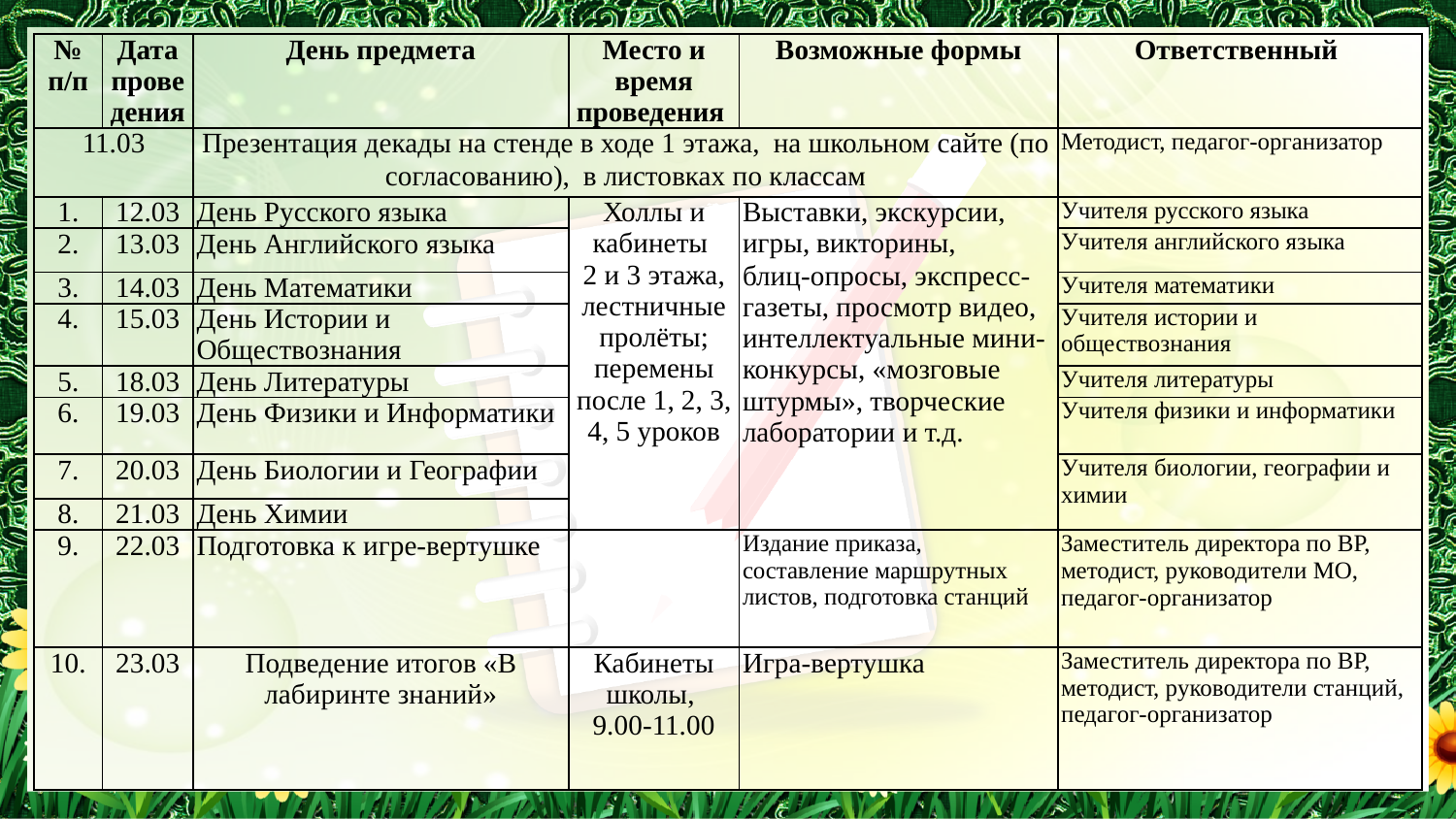

| № п/п | Дата проведения | День предмета | Место и время проведения | Возможные формы | Ответственный |
| --- | --- | --- | --- | --- | --- |
| 11.03 |  | Презентация декады на стенде в ходе 1 этажа, на школьном сайте (по согласованию), в листовках по классам |  |  | Методист, педагог-организатор |
| 1. | 12.03 | День Русского языка | Холлы и кабинеты 2 и 3 этажа, лестничные пролёты; перемены после 1, 2, 3, 4, 5 уроков | Выставки, экскурсии, игры, викторины, блиц-опросы, экспресс-газеты, просмотр видео, интеллектуальные мини-конкурсы, «мозговые штурмы», творческие лаборатории и т.д. | Учителя русского языка |
| 2. | 13.03 | День Английского языка |  |  | Учителя английского языка |
| 3. | 14.03 | День Математики |  |  | Учителя математики |
| 4. | 15.03 | День Истории и Обществознания |  |  | Учителя истории и обществознания |
| 5. | 18.03 | День Литературы |  |  | Учителя литературы |
| 6. | 19.03 | День Физики и Информатики |  |  | Учителя физики и информатики |
| 7. | 20.03 | День Биологии и Географии |  |  | Учителя биологии, географии и химии |
| 8. | 21.03 | День Химии |  |  |  |
| 9. | 22.03 | Подготовка к игре-вертушке |  | Издание приказа, составление маршрутных листов, подготовка станций | Заместитель директора по ВР, методист, руководители МО, педагог-организатор |
| 10. | 23.03 | Подведение итогов «В лабиринте знаний» | Кабинеты школы, 9.00-11.00 | Игра-вертушка | Заместитель директора по ВР, методист, руководители станций, педагог-организатор |